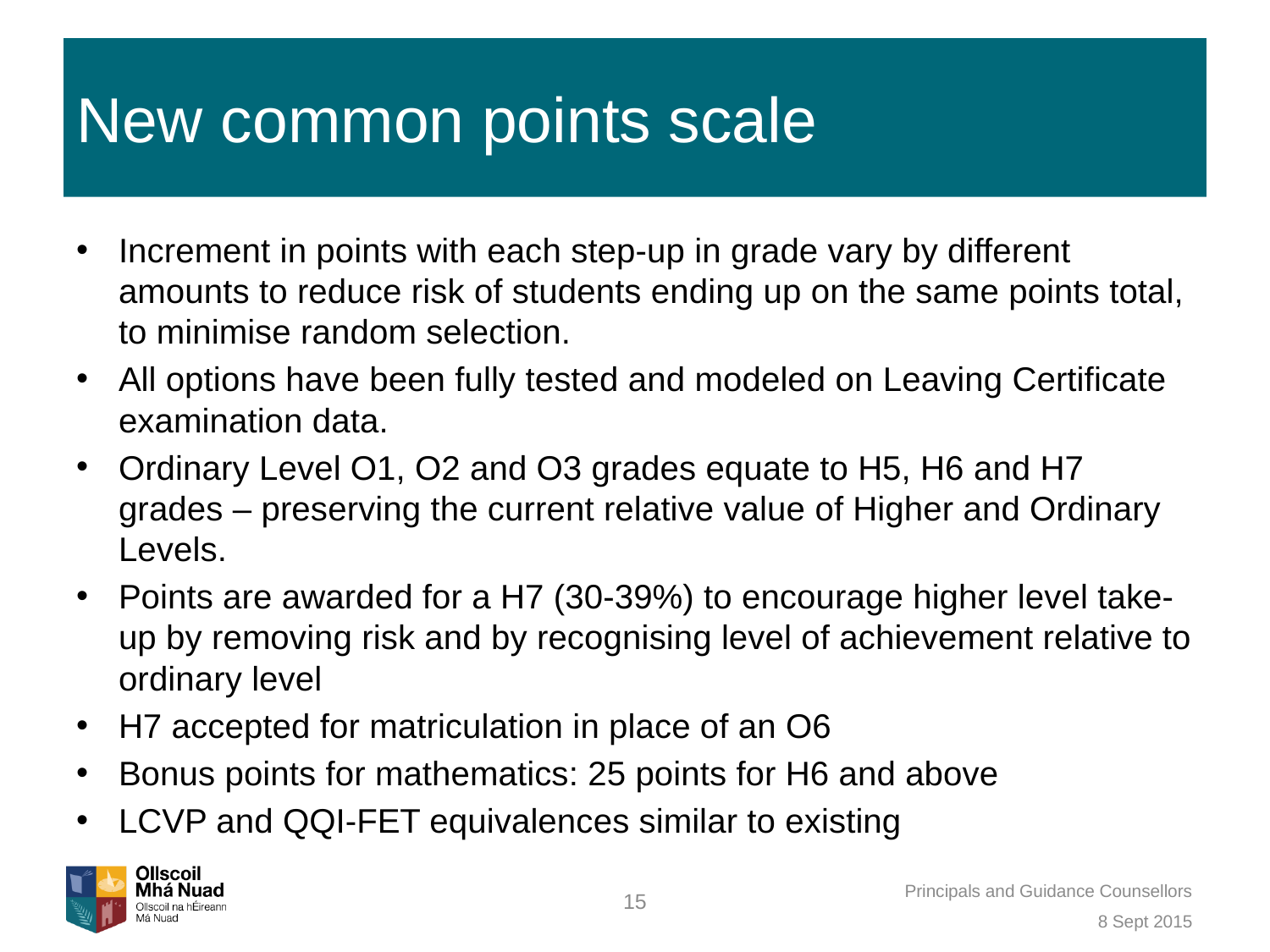

# New common points scale
Increment in points with each step-up in grade vary by different amounts to reduce risk of students ending up on the same points total, to minimise random selection.
All options have been fully tested and modeled on Leaving Certificate examination data.
Ordinary Level O1, O2 and O3 grades equate to H5, H6 and H7 grades – preserving the current relative value of Higher and Ordinary Levels.
Points are awarded for a H7 (30-39%) to encourage higher level take-up by removing risk and by recognising level of achievement relative to ordinary level
H7 accepted for matriculation in place of an O6
Bonus points for mathematics: 25 points for H6 and above
LCVP and QQI-FET equivalences similar to existing

Principals and Guidance Counsellors
15
8 Sept 2015